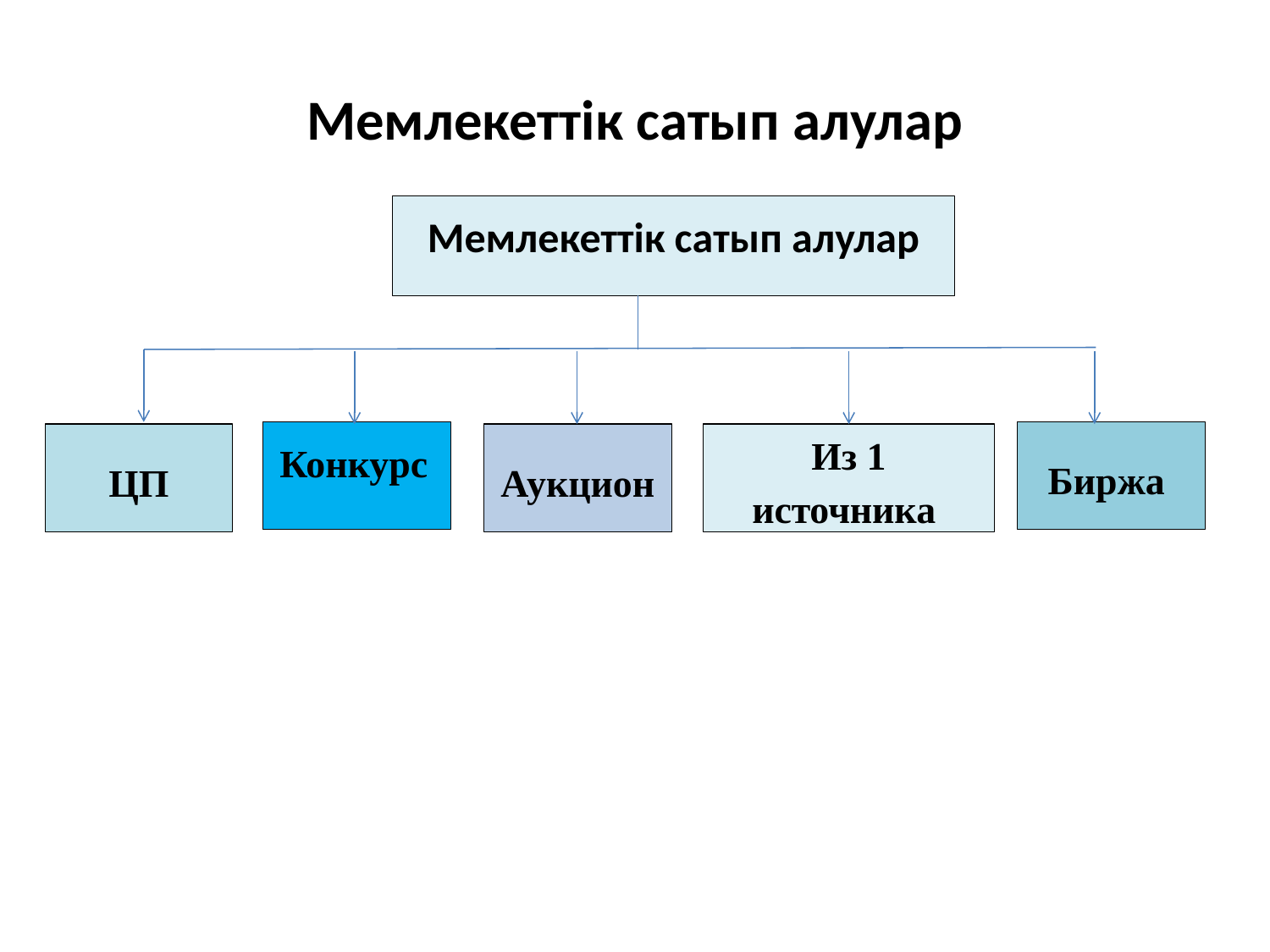

# Мемлекеттік сатып алулар
Мемлекеттік сатып алулар
Конкурс
Биржа
ЦП
Аукцион
Из 1 источника